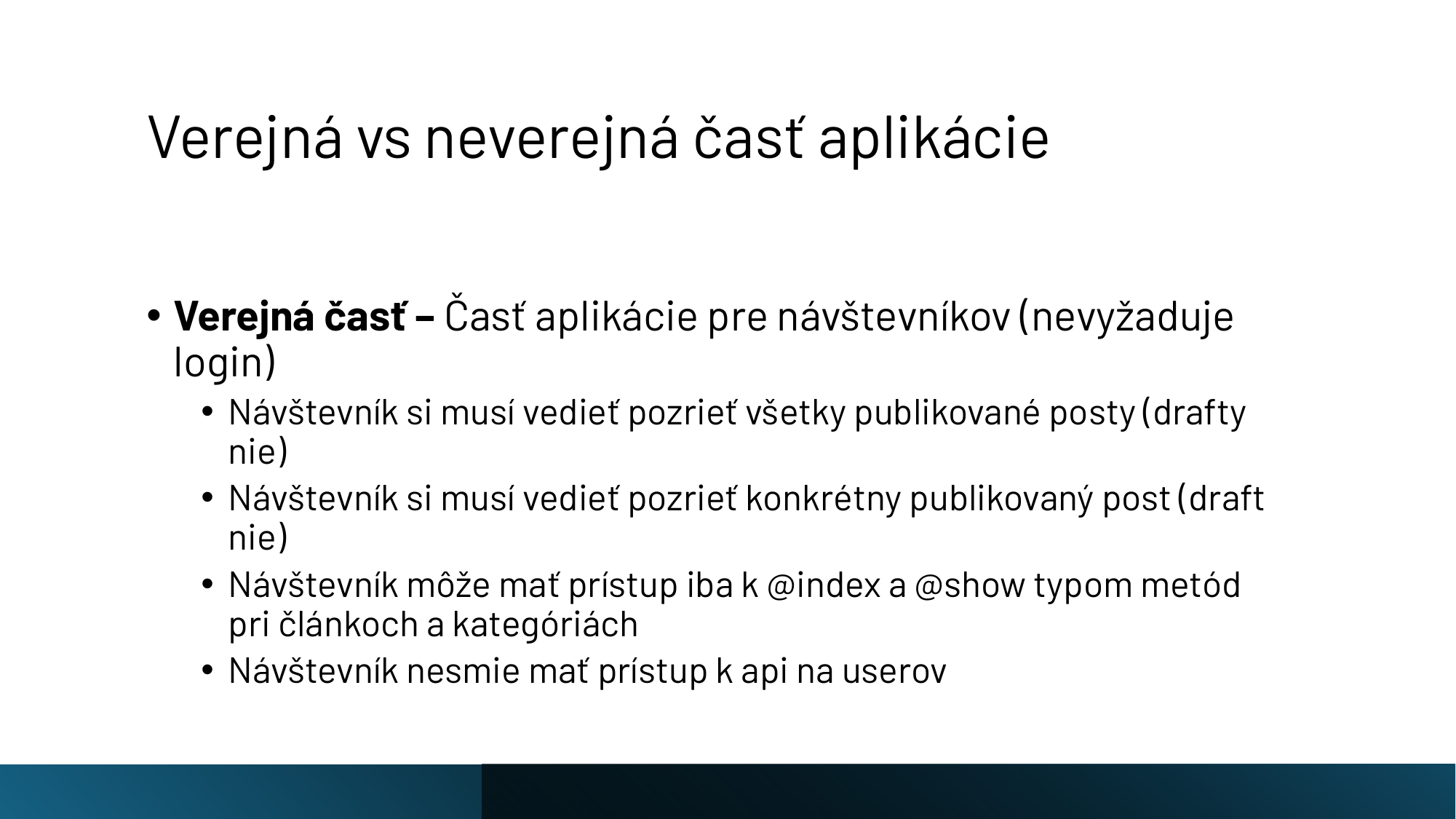

# Verejná vs neverejná časť aplikácie
Verejná časť – Časť aplikácie pre návštevníkov (nevyžaduje login)
Návštevník si musí vedieť pozrieť všetky publikované posty (drafty nie)
Návštevník si musí vedieť pozrieť konkrétny publikovaný post (draft nie)
Návštevník môže mať prístup iba k @index a @show typom metód pri článkoch a kategóriách
Návštevník nesmie mať prístup k api na userov